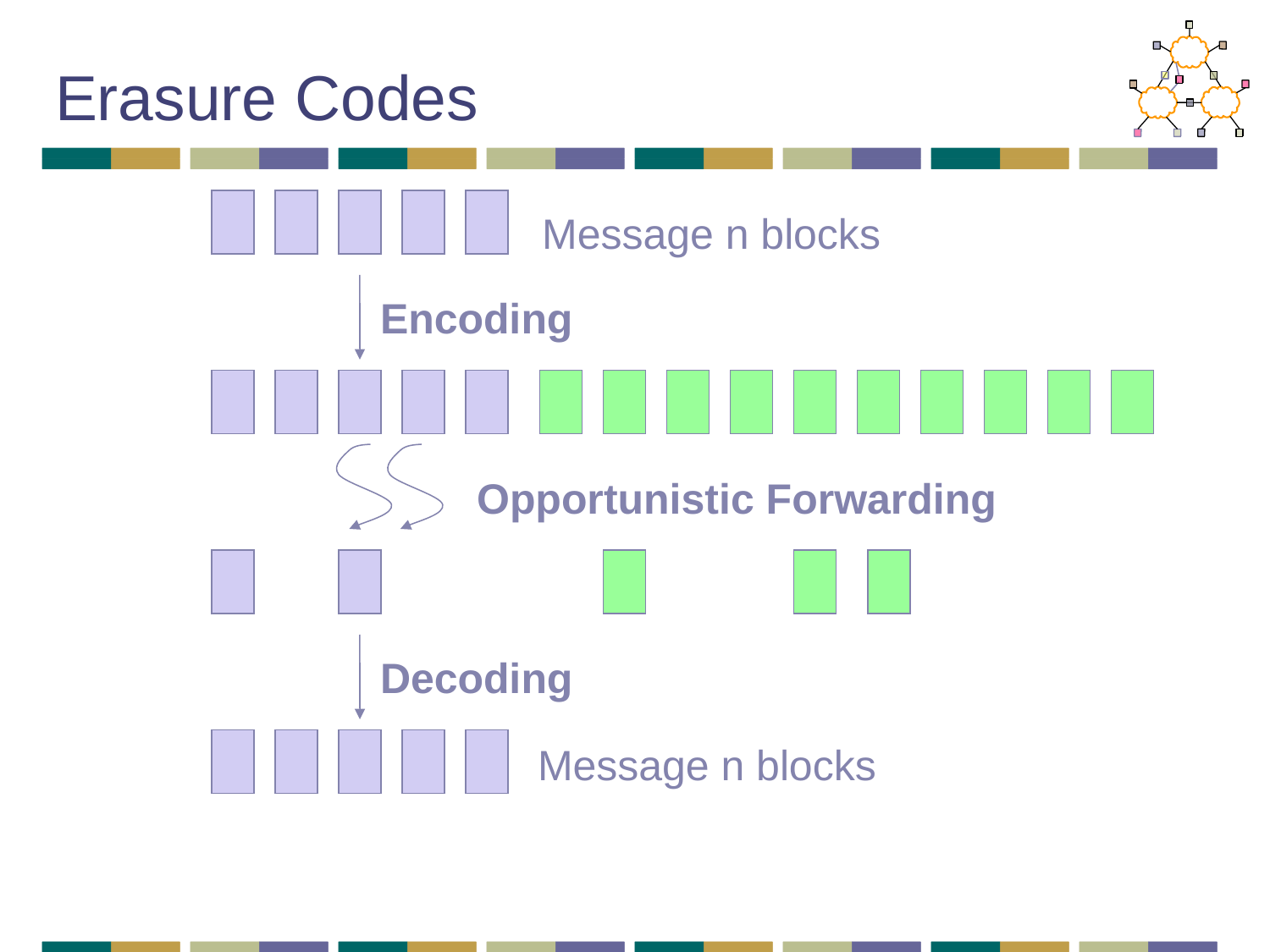

# Erasure Codes

Message n blocks

Encoding

Opportunistic Forwarding

Decoding

Message n blocks